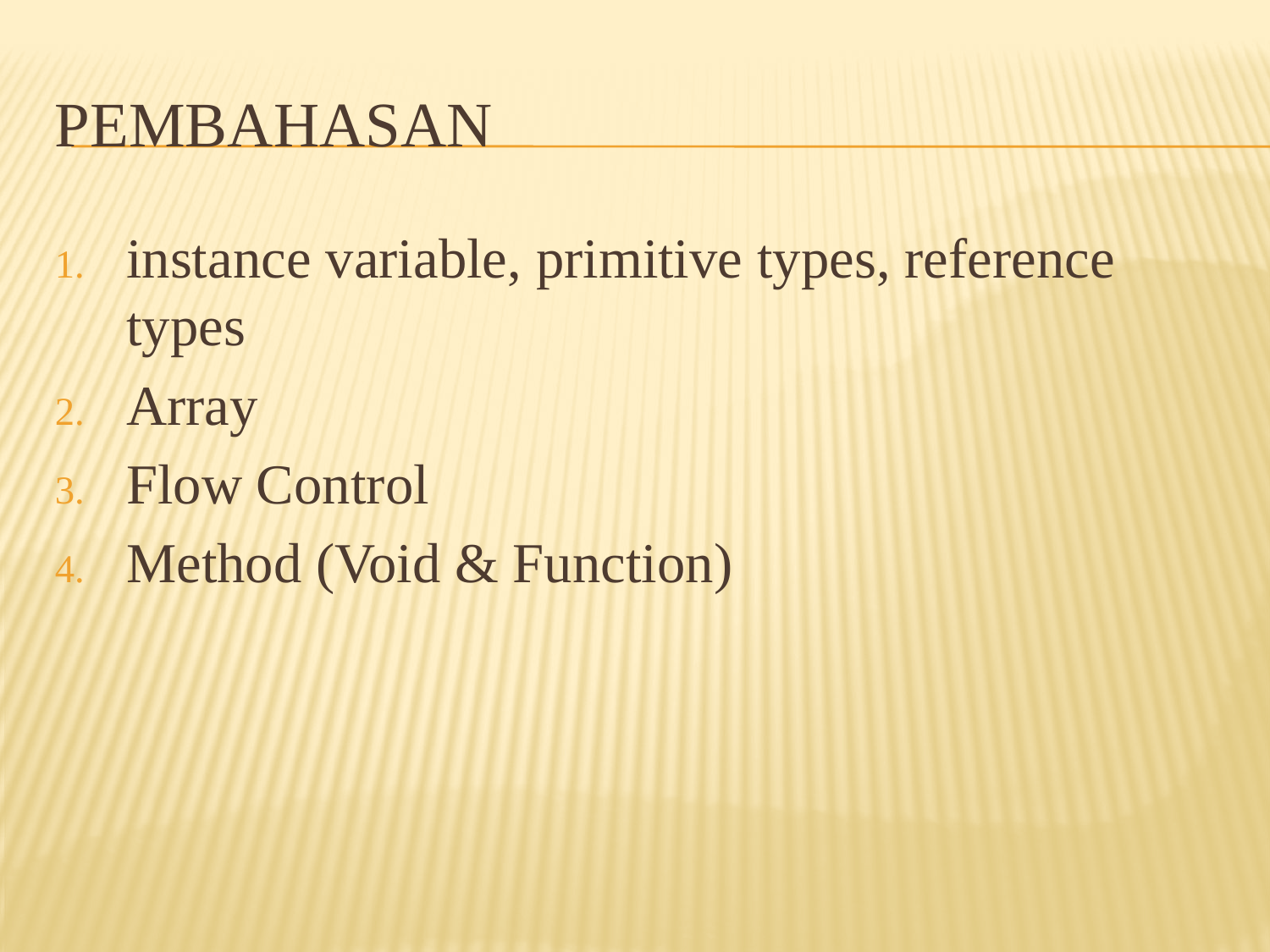

# Pembahasan
instance variable, primitive types, reference types
Array
Flow Control
Method (Void & Function)